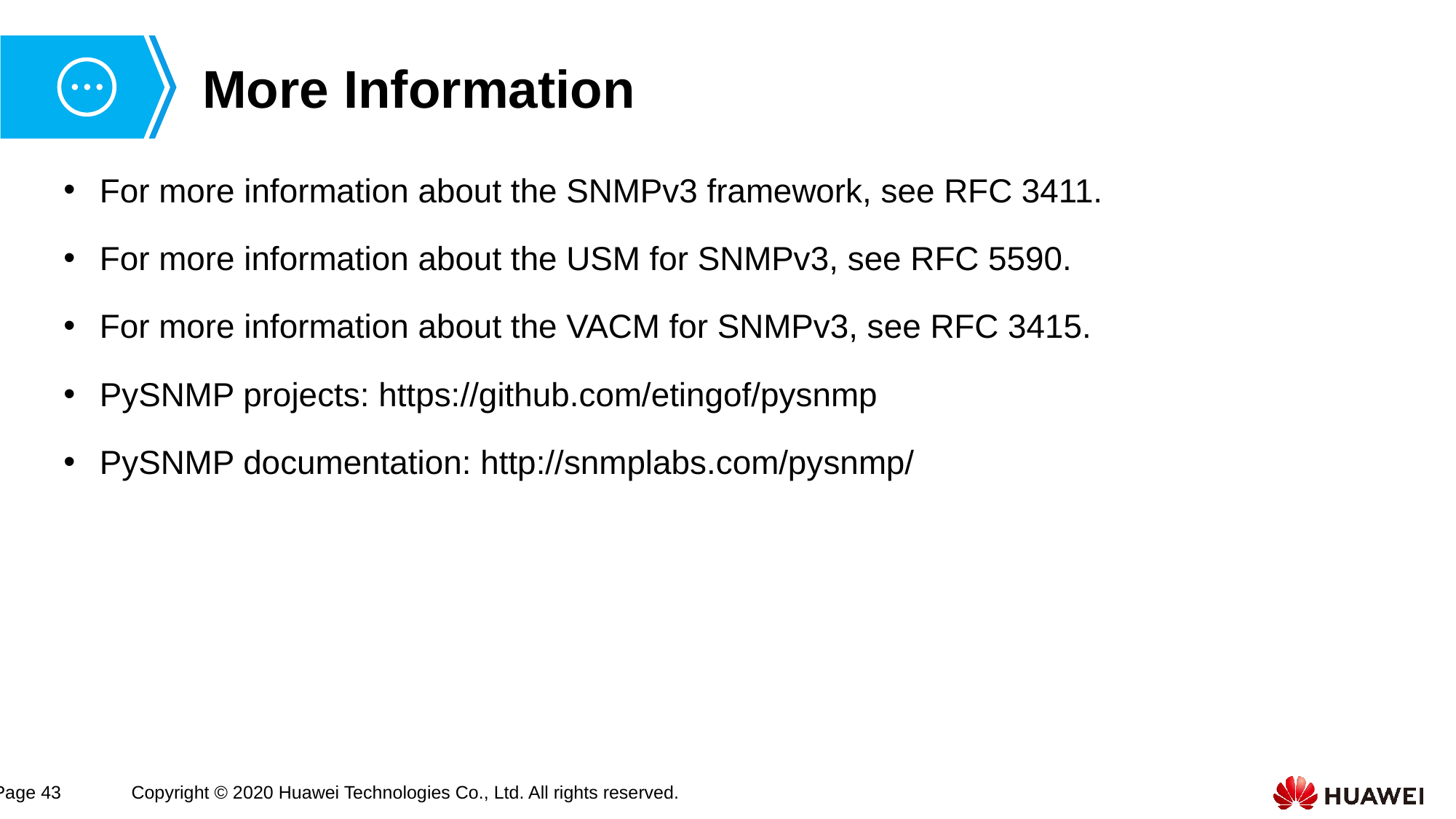

For more information about the SNMPv3 framework, see RFC 3411.
For more information about the USM for SNMPv3, see RFC 5590.
For more information about the VACM for SNMPv3, see RFC 3415.
PySNMP projects: https://github.com/etingof/pysnmp
PySNMP documentation: http://snmplabs.com/pysnmp/